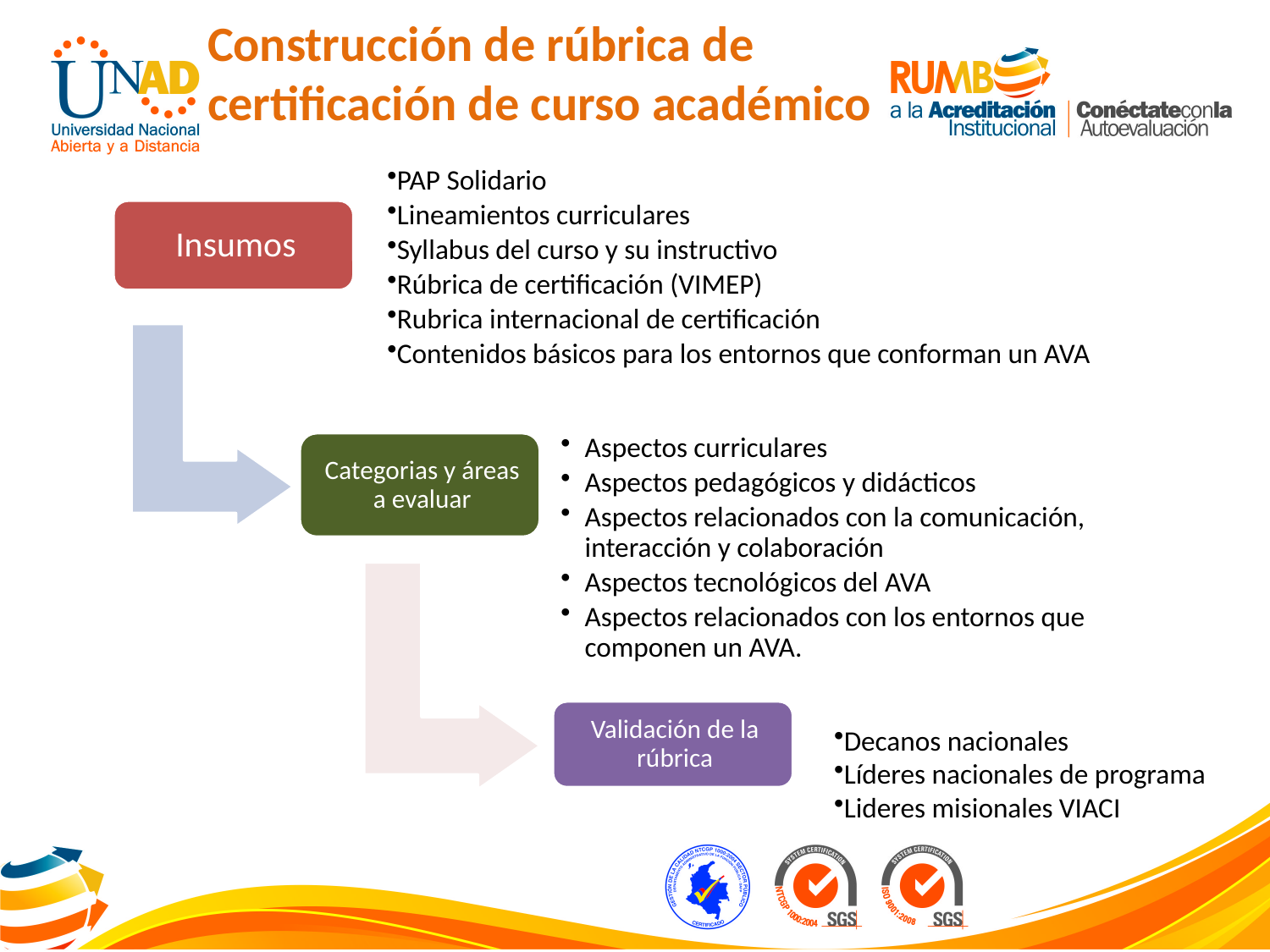

Construcción de rúbrica de
certificación de curso académico
Insumos

PAP Solidario
Lineamientos curriculares
Syllabus del curso y su instructivo
Rúbrica de certificación (VIMEP)
Rubrica internacional de certificación
Contenidos básicos para los entornos que conforman un AVA

Categorias y áreas a evaluar

Aspectos curriculares
Aspectos pedagógicos y didácticos
Aspectos relacionados con la comunicación, interacción y colaboración
Aspectos tecnológicos del AVA
Aspectos relacionados con los entornos que componen un AVA.

Validación de la rúbrica

Decanos nacionales
Líderes nacionales de programa
Lideres misionales VIACI